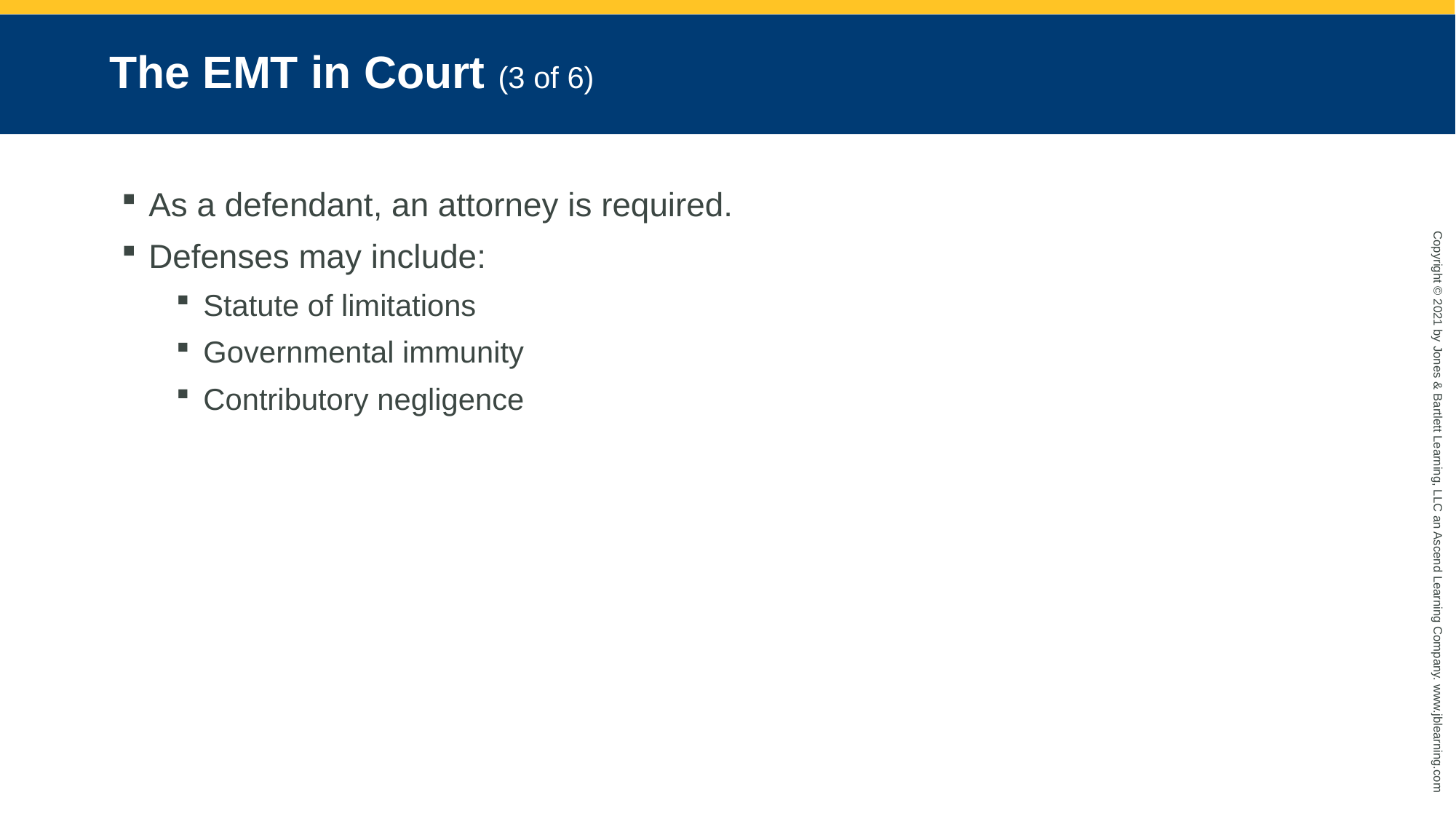

# The EMT in Court (3 of 6)
As a defendant, an attorney is required.
Defenses may include:
Statute of limitations
Governmental immunity
Contributory negligence